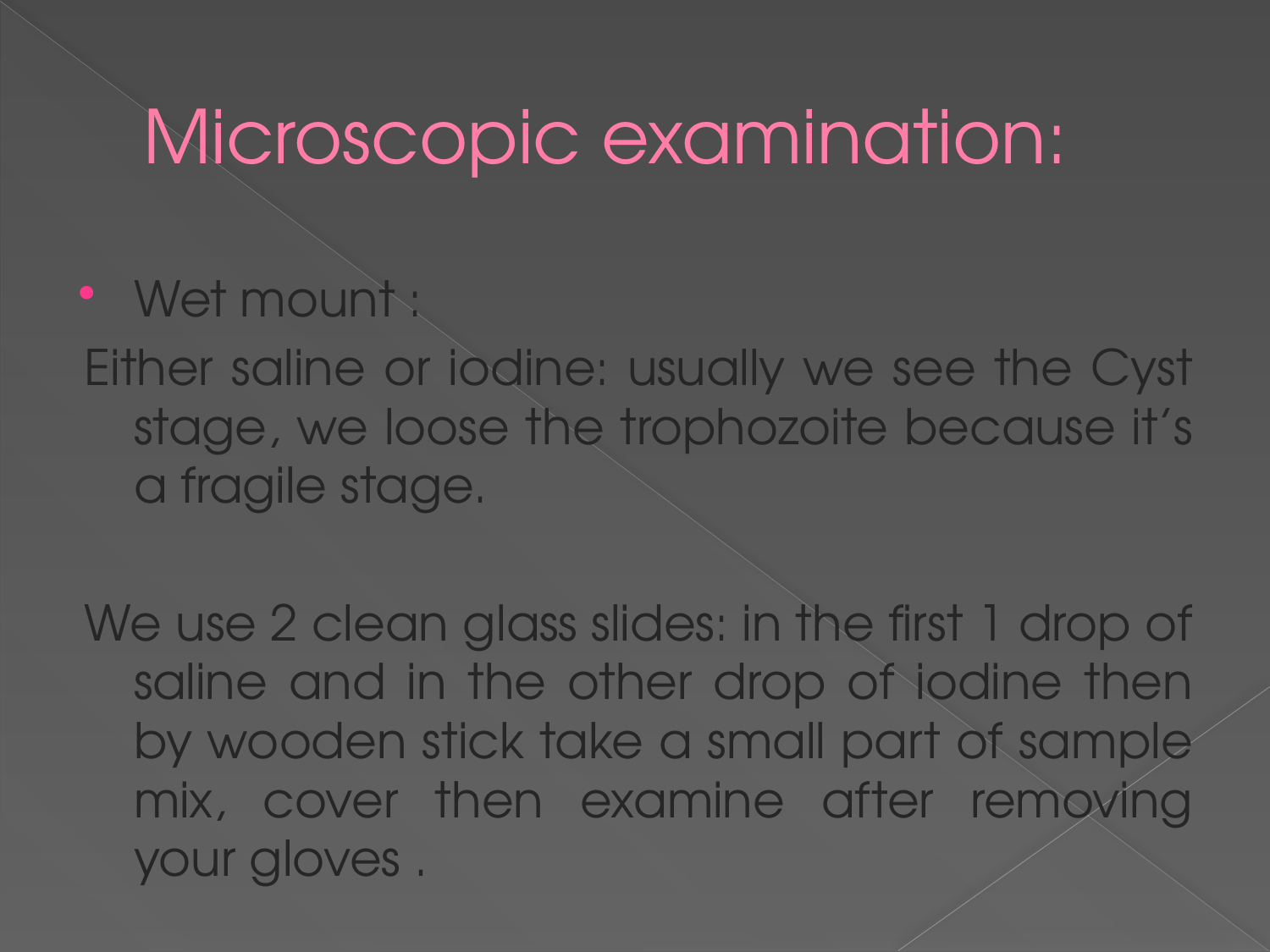

# Microscopic examination:
Wet mount :
Either saline or iodine: usually we see the Cyst stage, we loose the trophozoite because it’s a fragile stage.

We use 2 clean glass slides: in the first 1 drop of saline and in the other drop of iodine then by wooden stick take a small part of sample mix, cover then examine after removing your gloves .